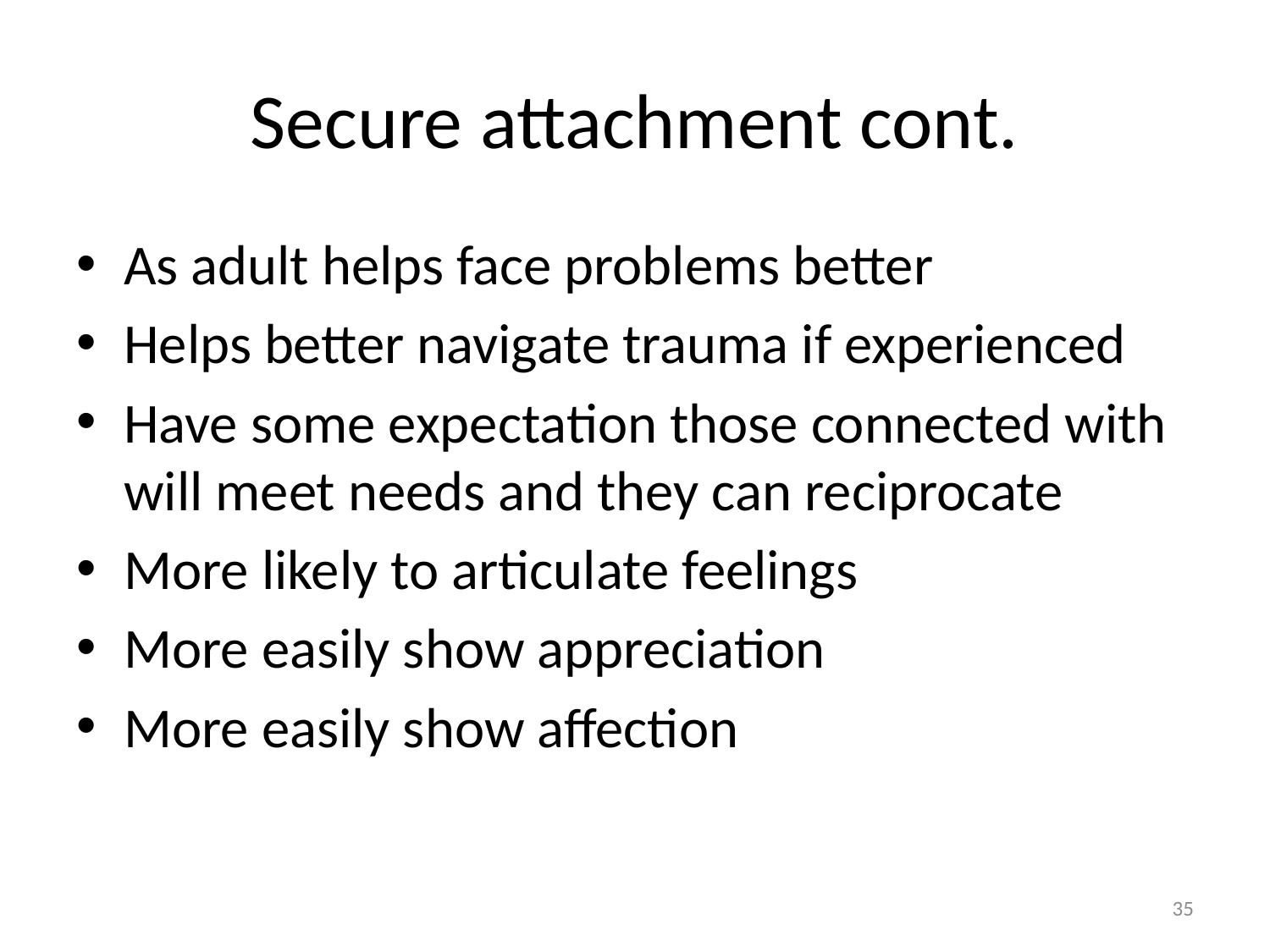

# Secure attachment cont.
As adult helps face problems better
Helps better navigate trauma if experienced
Have some expectation those connected with will meet needs and they can reciprocate
More likely to articulate feelings
More easily show appreciation
More easily show affection
35